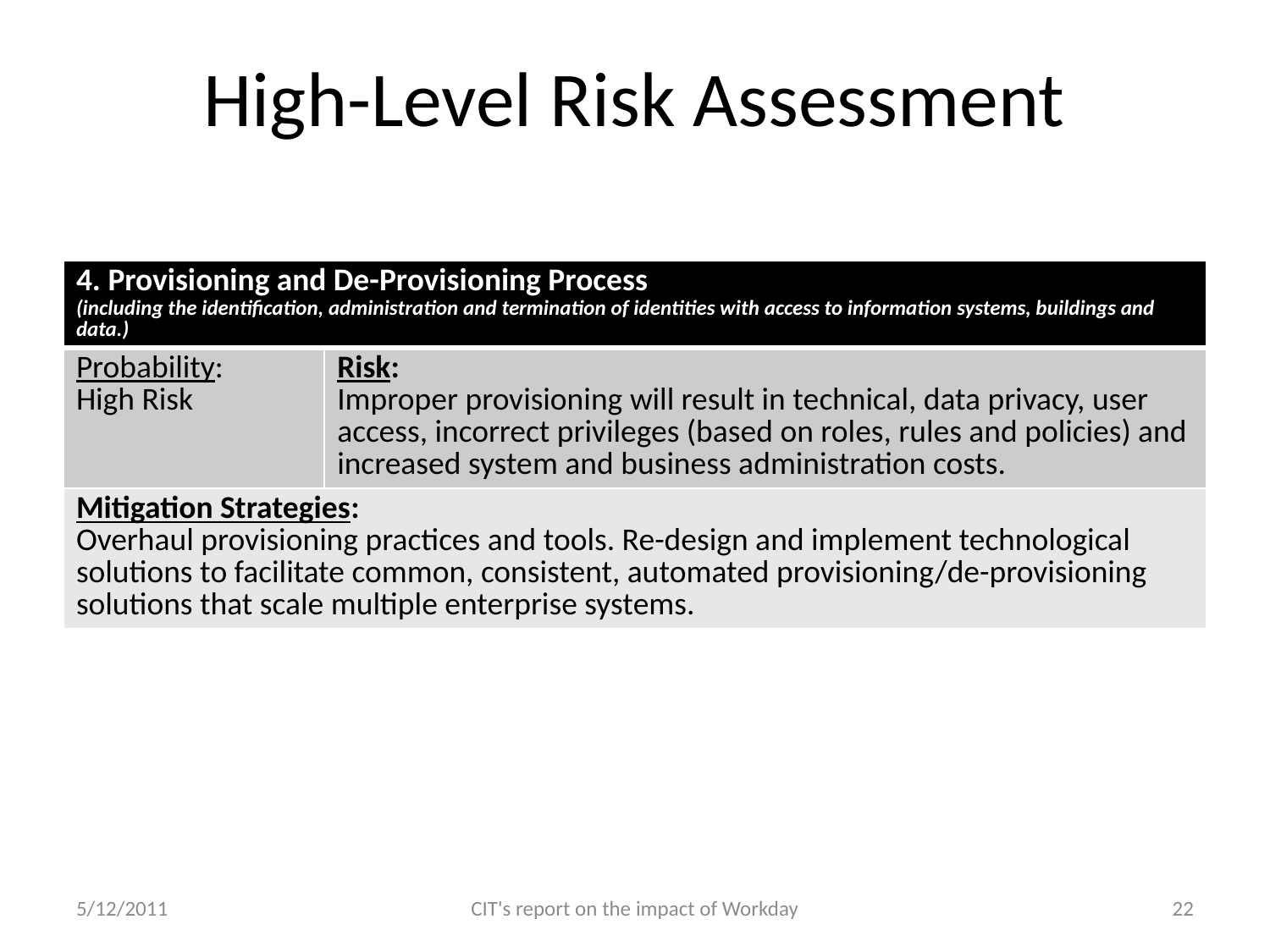

# High-Level Risk Assessment
| 4. Provisioning and De-Provisioning Process (including the identification, administration and termination of identities with access to information systems, buildings and data.) |  |
| --- | --- |
| Probability: High Risk | Risk: Improper provisioning will result in technical, data privacy, user access, incorrect privileges (based on roles, rules and policies) and increased system and business administration costs. |
| Mitigation Strategies: Overhaul provisioning practices and tools. Re-design and implement technological solutions to facilitate common, consistent, automated provisioning/de-provisioning solutions that scale multiple enterprise systems. |  |
5/12/2011
CIT's report on the impact of Workday
22